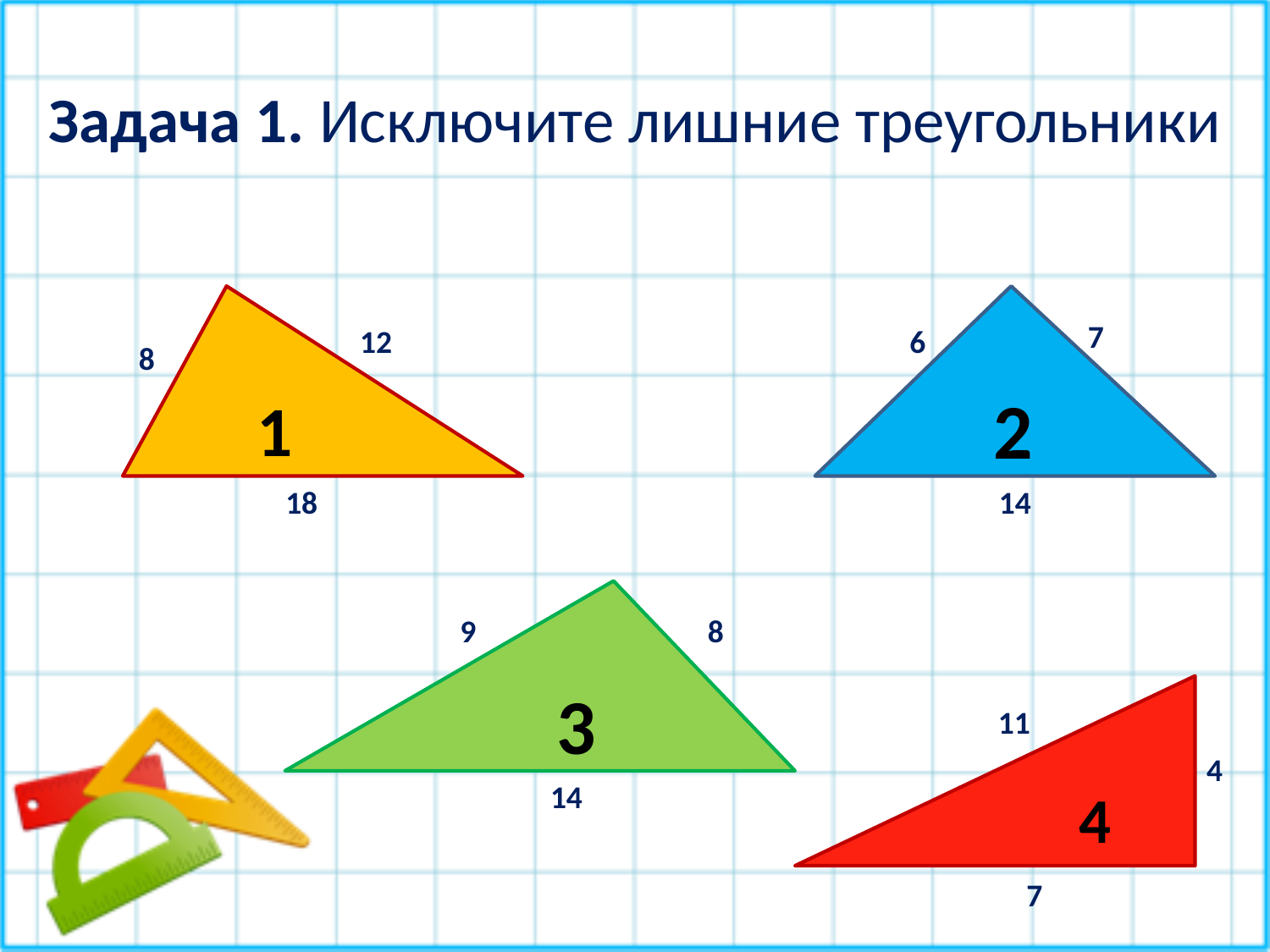

# Задача 1. Исключите лишние треугольники
1
12
8
18
2
7
6
14
3
9
8
14
4
11
4
7